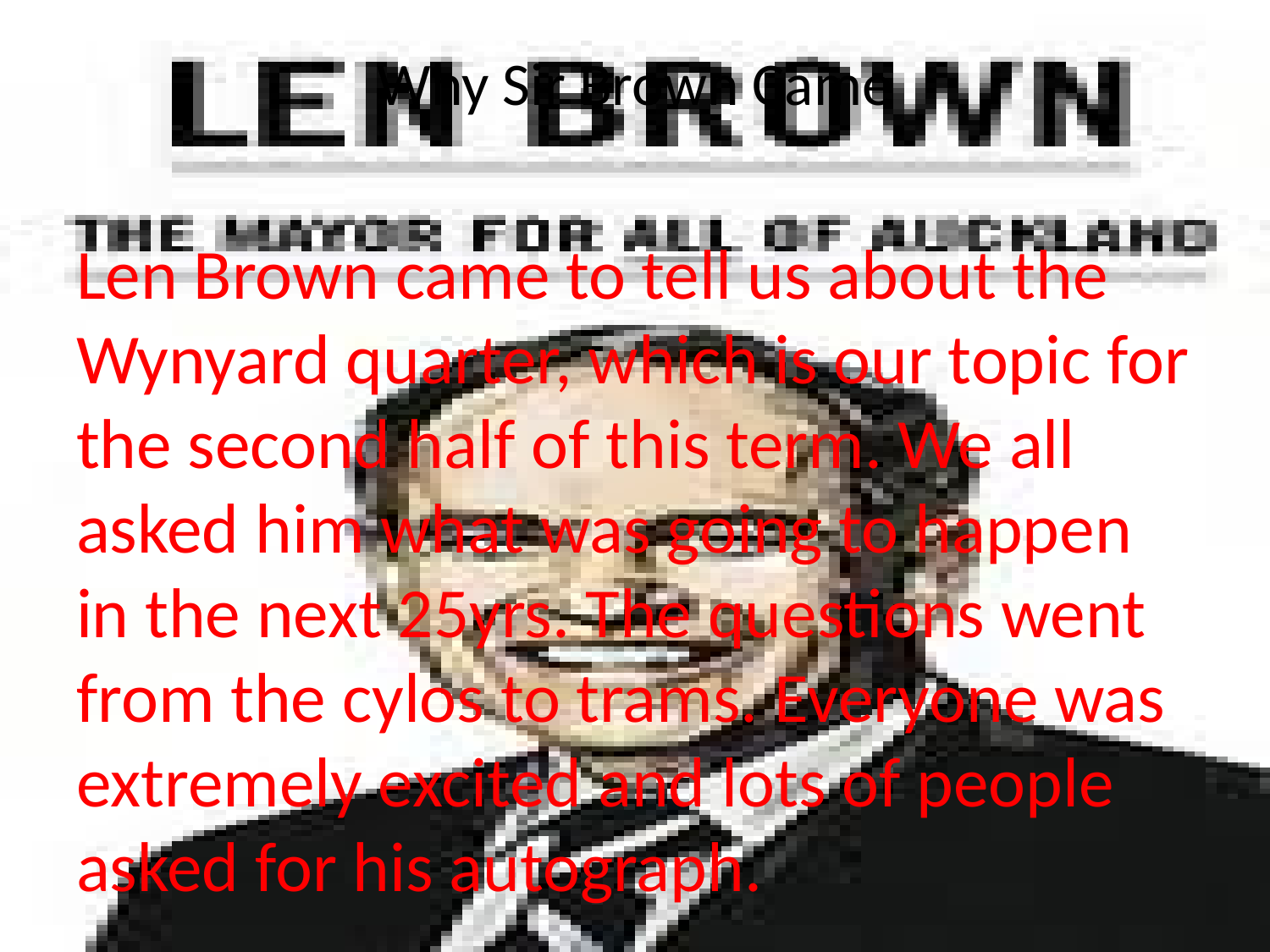

# Why Sir Brown Came
Len Brown came to tell us about the Wynyard quarter, which is our topic for the second half of this term. We all asked him what was going to happen in the next 25yrs. The questions went from the cylos to trams. Everyone was extremely excited and lots of people asked for his autograph.